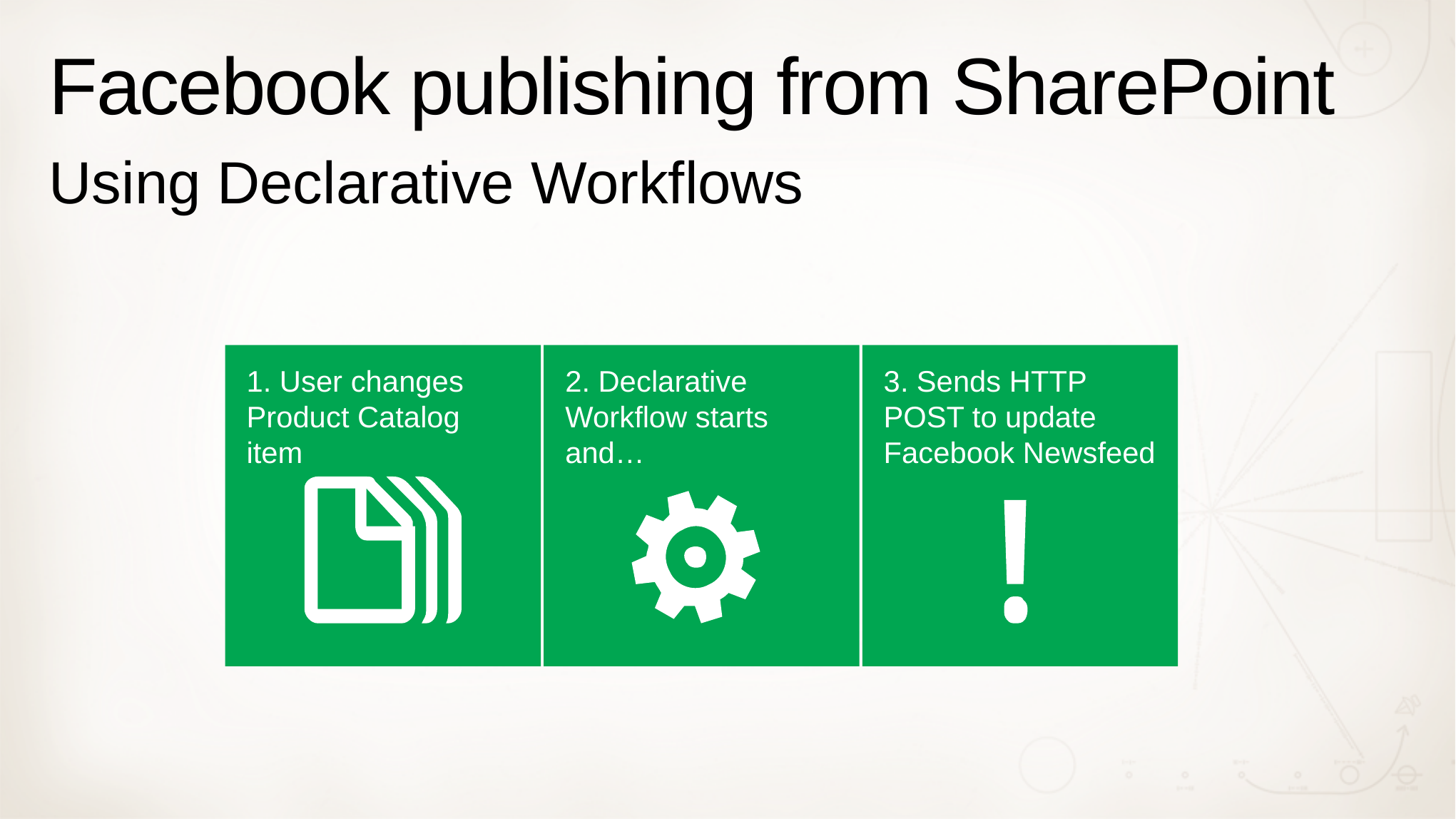

# Facebook publishing from SharePoint
Using Declarative Workflows

1. User changes Product Catalog item

2. Declarative Workflow starts and…

3. Sends HTTP POST to update Facebook Newsfeed